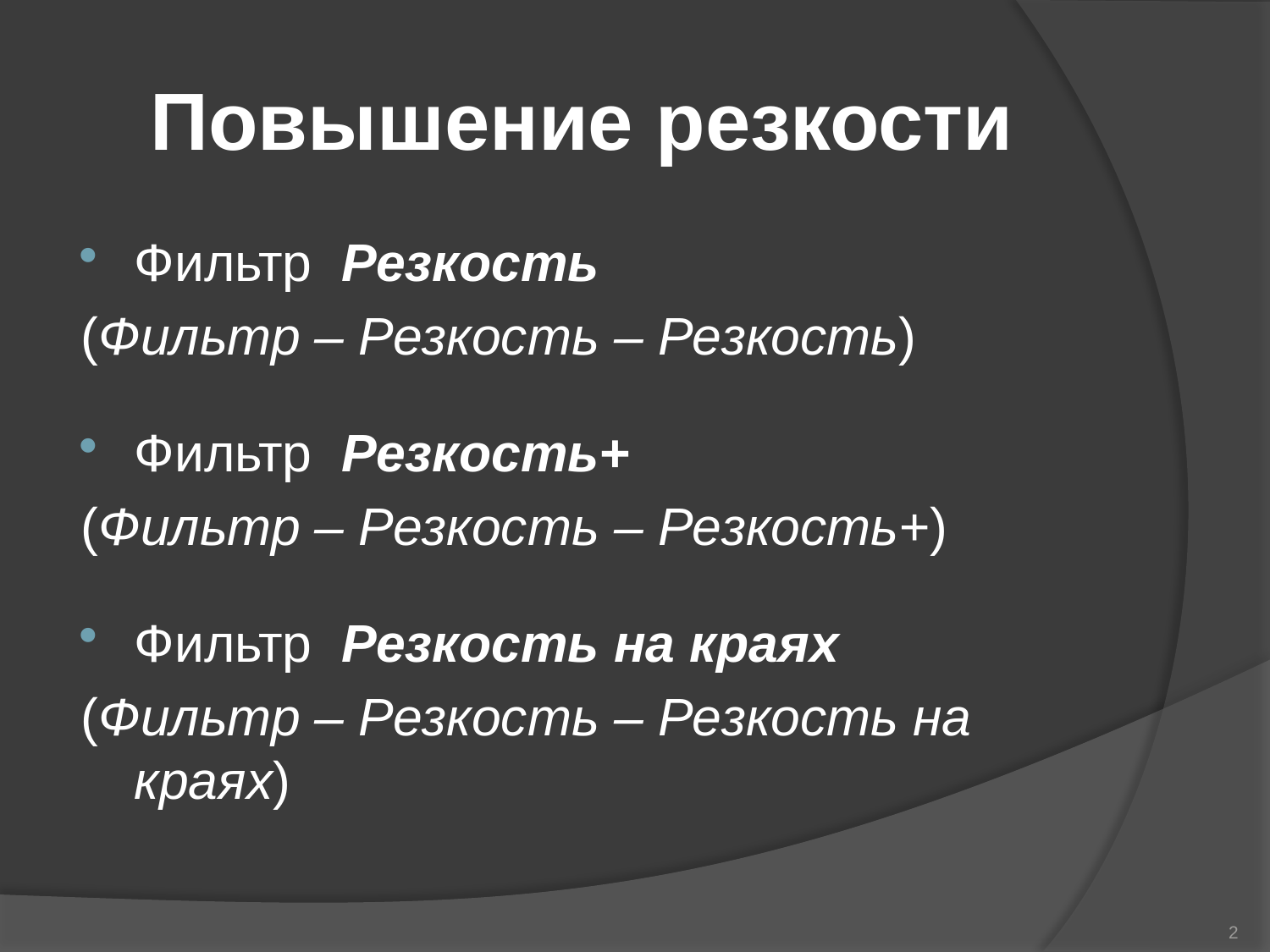

# Повышение резкости
Фильтр  Резкость
(Фильтр – Резкость – Резкость)
Фильтр  Резкость+
(Фильтр – Резкость – Резкость+)
Фильтр  Резкость на краях
(Фильтр – Резкость – Резкость на краях)

2